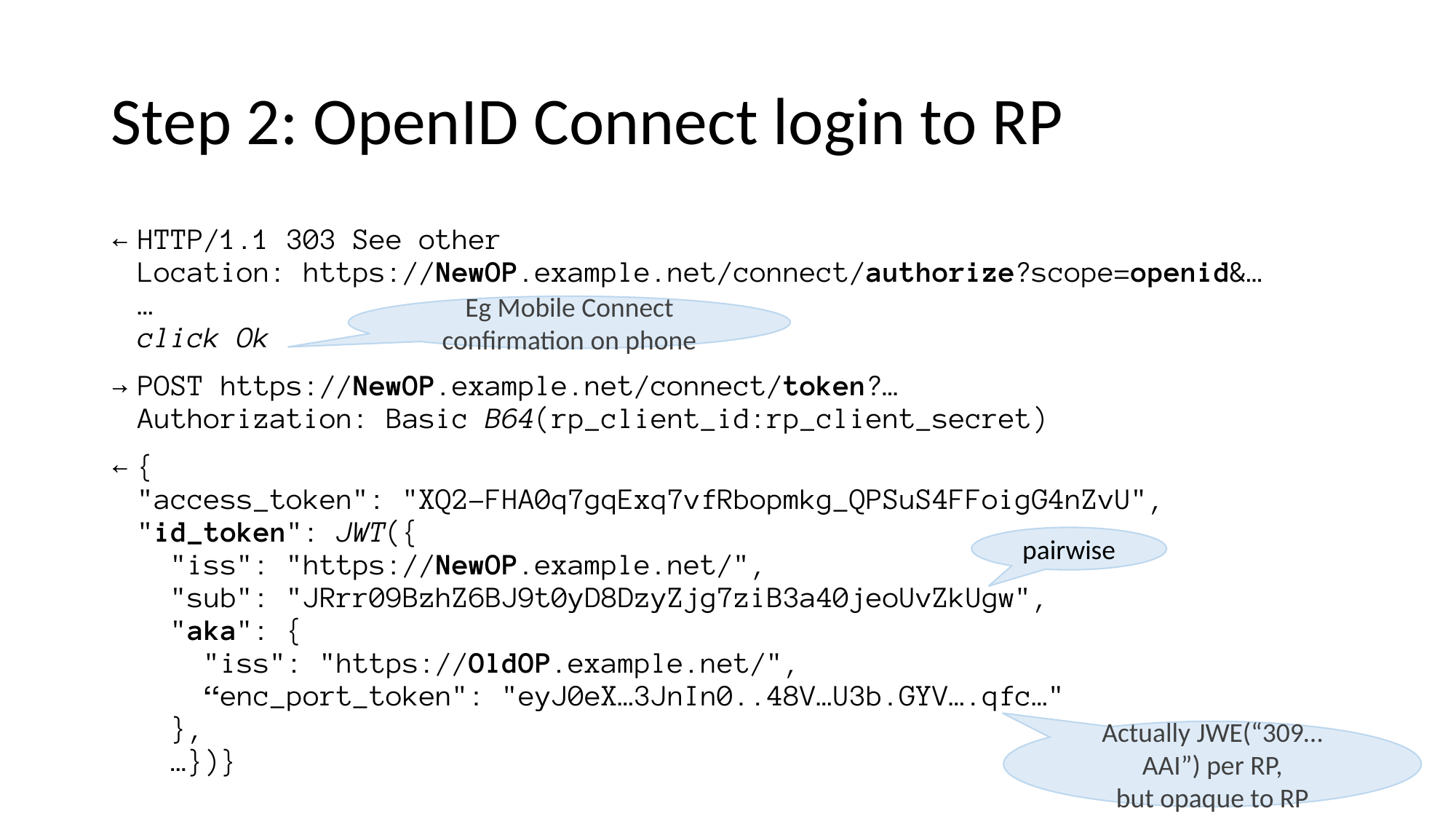

# Step 2: OpenID Connect login to RP
HTTP/1.1 303 See other
Location: https://NewOP.example.net/connect/authorize?scope=openid&…
…
click Ok
POST https://NewOP.example.net/connect/token?…
Authorization: Basic B64(rp_client_id:rp_client_secret)
{
"access_token": "XQ2-FHA0q7gqExq7vfRbopmkg_QPSuS4FFoigG4nZvU",
"id_token": JWT({
  "iss": "https://NewOP.example.net/",
  "sub": "JRrr09BzhZ6BJ9t0yD8DzyZjg7ziB3a40jeoUvZkUgw",
  "aka": {
    "iss": "https://OldOP.example.net/",
    “enc_port_token": "eyJ0eX…3JnIn0..48V…U3b.GYV….qfc…"
  },
  …})}
Eg Mobile Connect confirmation on phone
pairwise
Actually JWE(“309…AAI”) per RP,
but opaque to RP